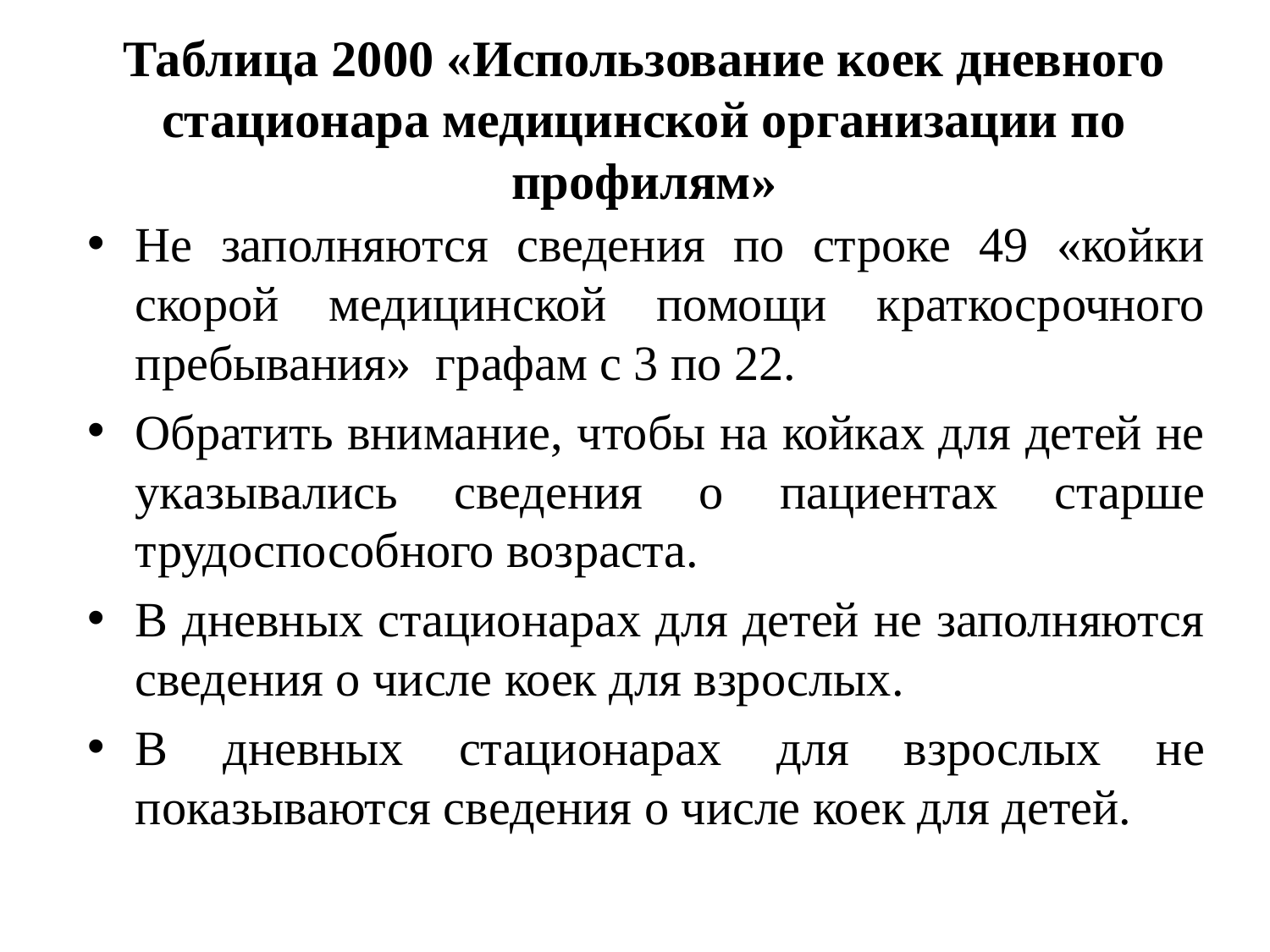

# Таблица 2000 «Использование коек дневного стационара медицинской организации по профилям»
Не заполняются сведения по строке 49 «койки скорой медицинской помощи краткосрочного пребывания»  графам с 3 по 22.
Обратить внимание, чтобы на койках для детей не указывались сведения о пациентах старше трудоспособного возраста.
В дневных стационарах для детей не заполняются сведения о числе коек для взрослых.
В дневных стационарах для взрослых не показываются сведения о числе коек для детей.